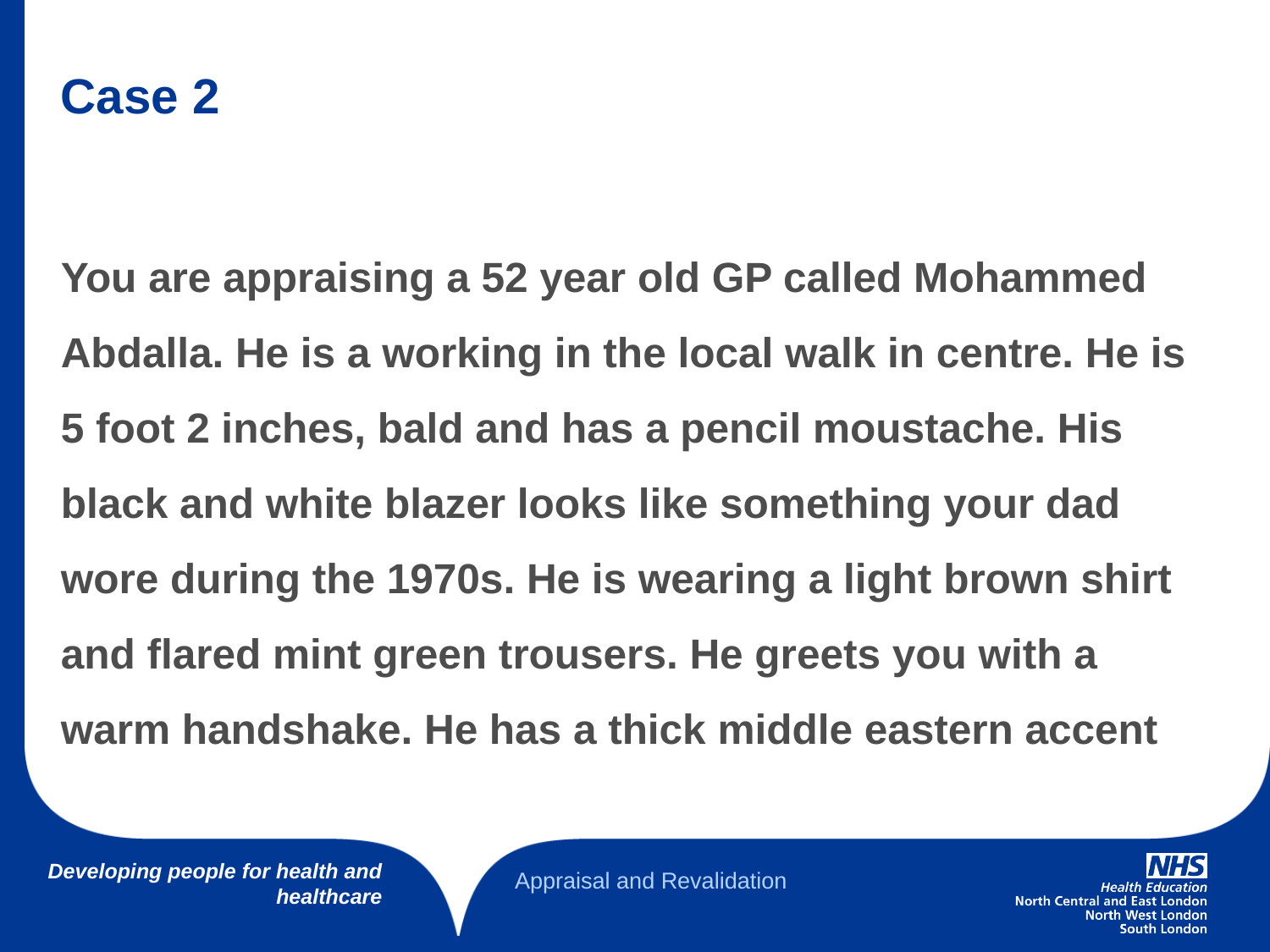

# Case 2
You are appraising a 52 year old GP called Mohammed Abdalla. He is a working in the local walk in centre. He is 5 foot 2 inches, bald and has a pencil moustache. His black and white blazer looks like something your dad wore during the 1970s. He is wearing a light brown shirt and flared mint green trousers. He greets you with a warm handshake. He has a thick middle eastern accent